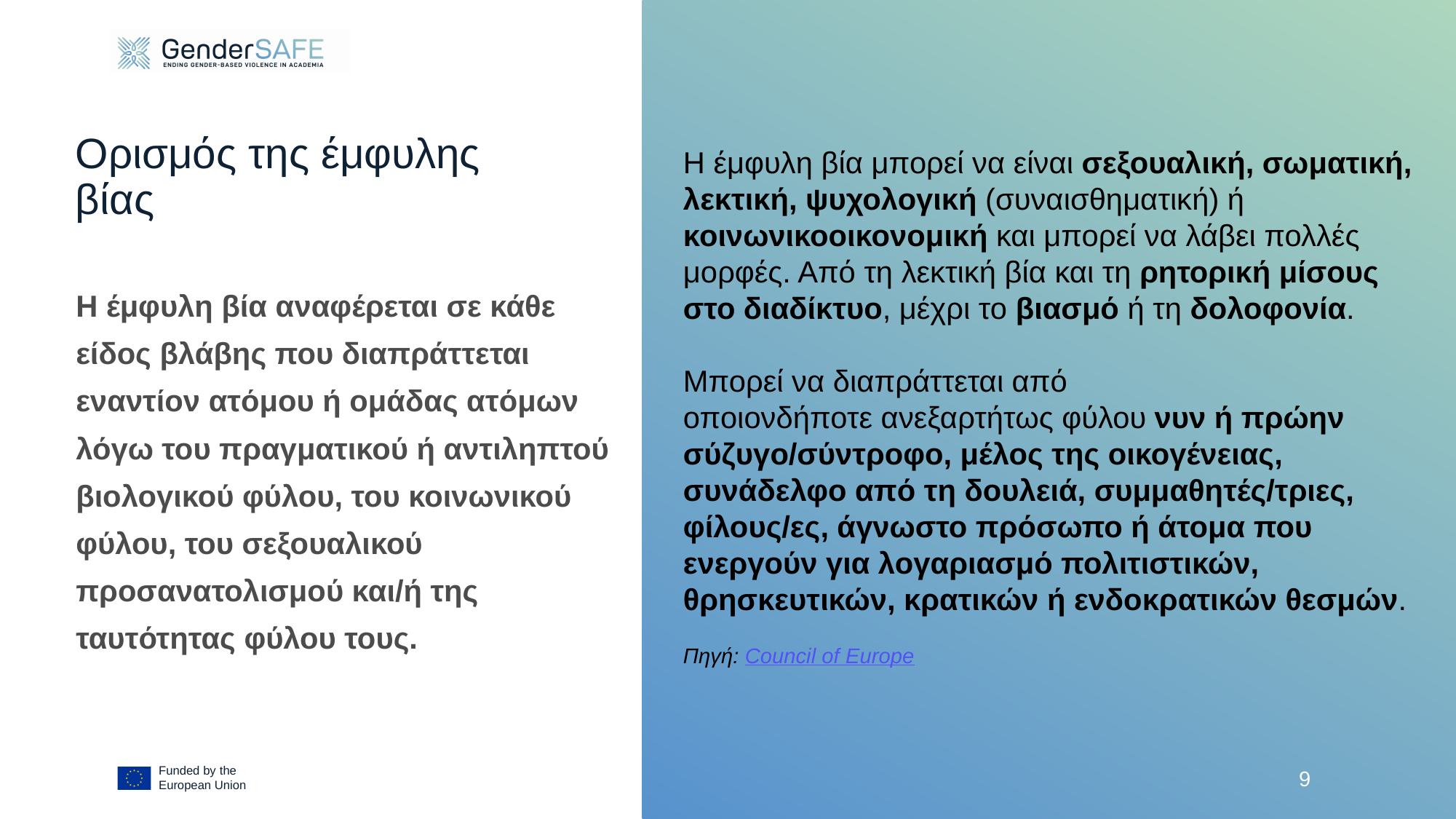

# Ορισμός της έμφυλης βίας
Η έμφυλη βία μπορεί να είναι σεξουαλική, σωματική, λεκτική, ψυχολογική (συναισθηματική) ή κοινωνικοοικονομική και μπορεί να λάβει πολλές μορφές. Από τη λεκτική βία και τη ρητορική μίσους στο διαδίκτυο, μέχρι το βιασμό ή τη δολοφονία.
Μπορεί να διαπράττεται από οποιονδήποτε ανεξαρτήτως φύλου νυν ή πρώην σύζυγο/σύντροφο, μέλος της οικογένειας, συνάδελφο από τη δουλειά, συμμαθητές/τριες, φίλους/ες, άγνωστο πρόσωπο ή άτομα που ενεργούν για λογαριασμό πολιτιστικών, θρησκευτικών, κρατικών ή ενδοκρατικών θεσμών.
Πηγή: Council of Europe
Η έμφυλη βία αναφέρεται σε κάθε είδος βλάβης που διαπράττεται εναντίον ατόμου ή ομάδας ατόμων λόγω του πραγματικού ή αντιληπτού βιολογικού φύλου, του κοινωνικού φύλου, του σεξουαλικού προσανατολισμού και/ή της ταυτότητας φύλου τους.